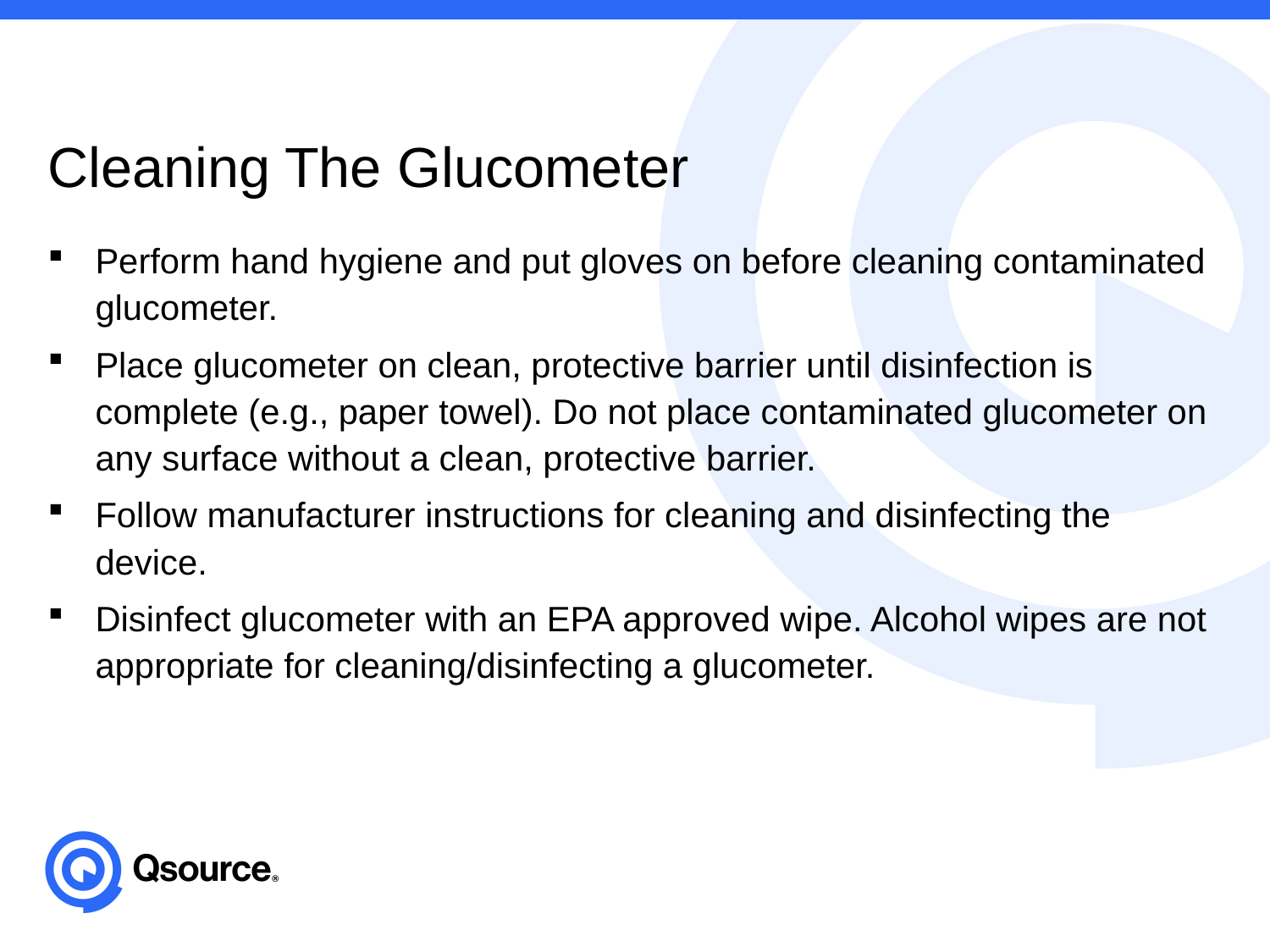

# Cleaning The Glucometer
Perform hand hygiene and put gloves on before cleaning contaminated glucometer.
Place glucometer on clean, protective barrier until disinfection is complete (e.g., paper towel). Do not place contaminated glucometer on any surface without a clean, protective barrier.
Follow manufacturer instructions for cleaning and disinfecting the device.
Disinfect glucometer with an EPA approved wipe. Alcohol wipes are not appropriate for cleaning/disinfecting a glucometer.